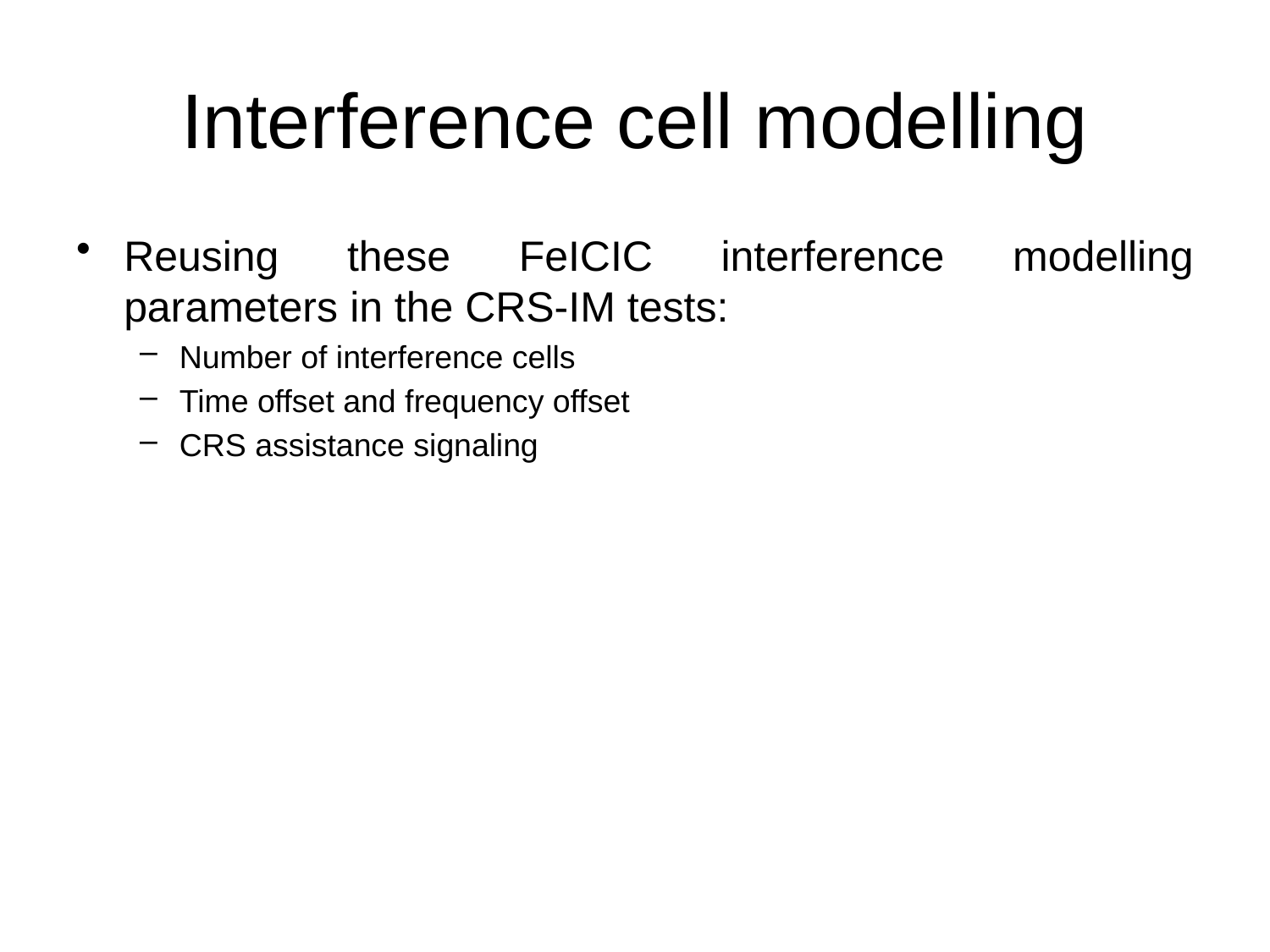

# Interference cell modelling
Reusing these FeICIC interference modelling parameters in the CRS-IM tests:
Number of interference cells
Time offset and frequency offset
CRS assistance signaling